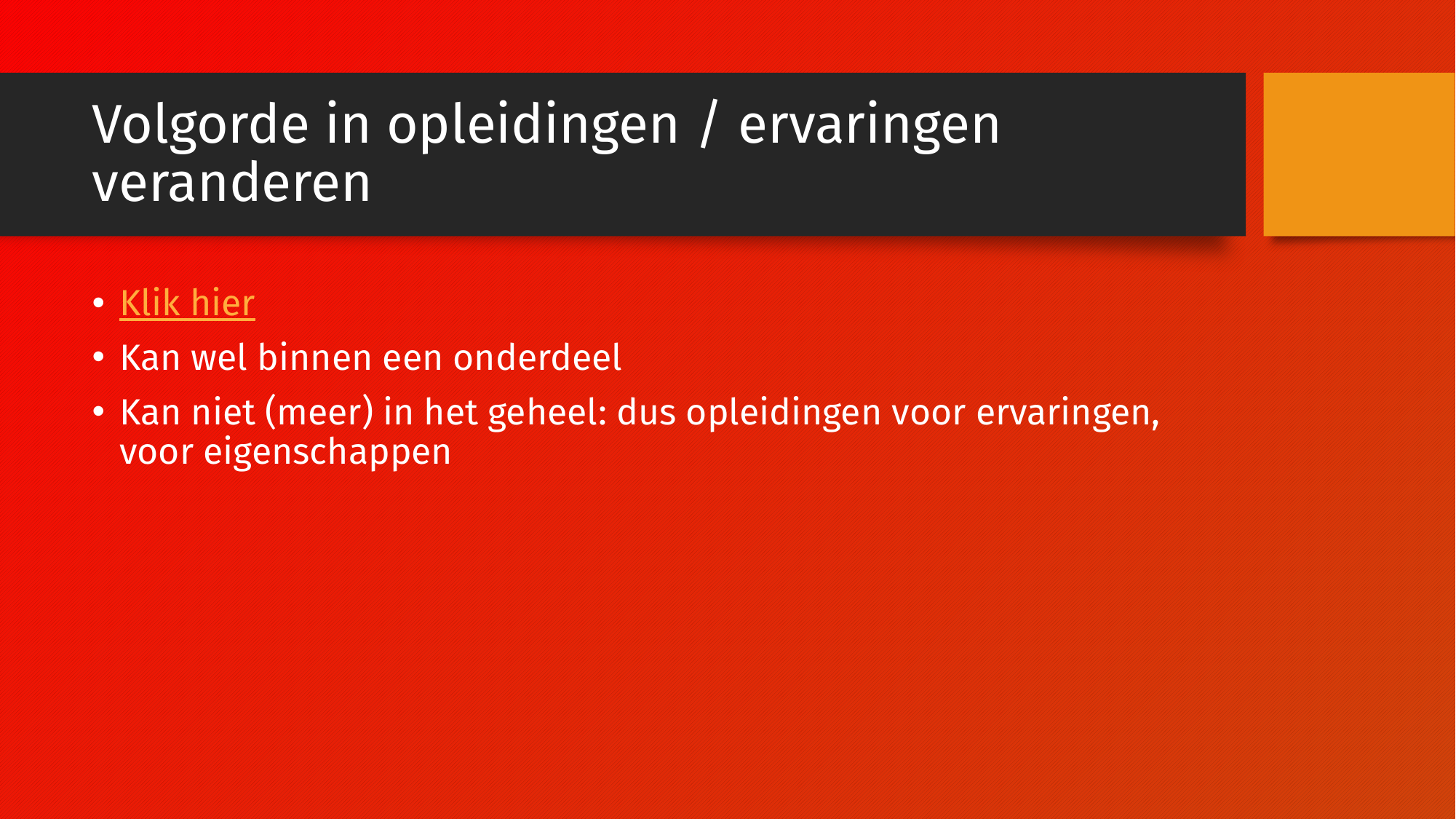

# Volgorde in opleidingen / ervaringen veranderen
Klik hier
Kan wel binnen een onderdeel
Kan niet (meer) in het geheel: dus opleidingen voor ervaringen, voor eigenschappen